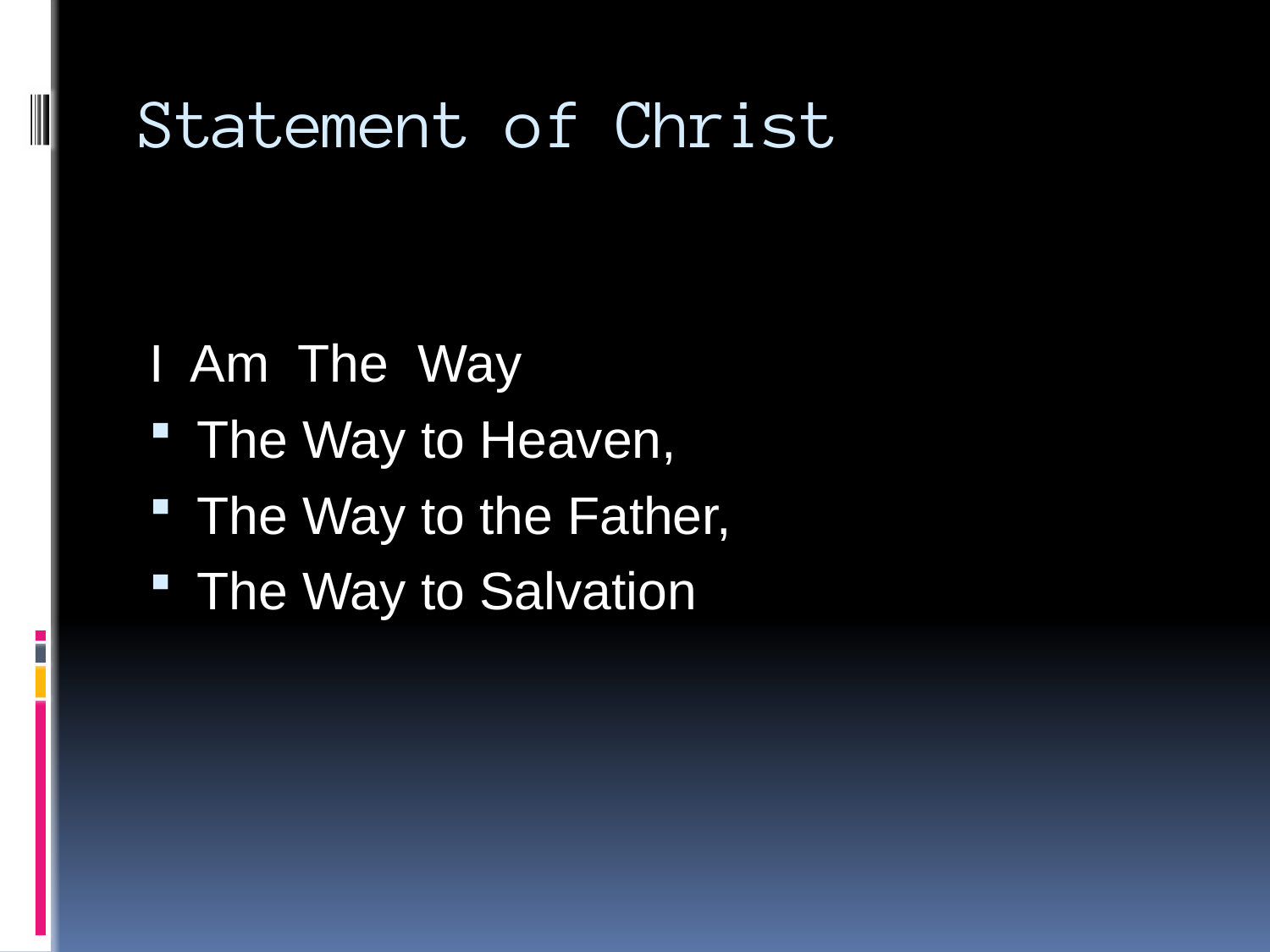

# Statement of Christ

I  Am  The  Way
The Way to Heaven,
The Way to the Father,
The Way to Salvation